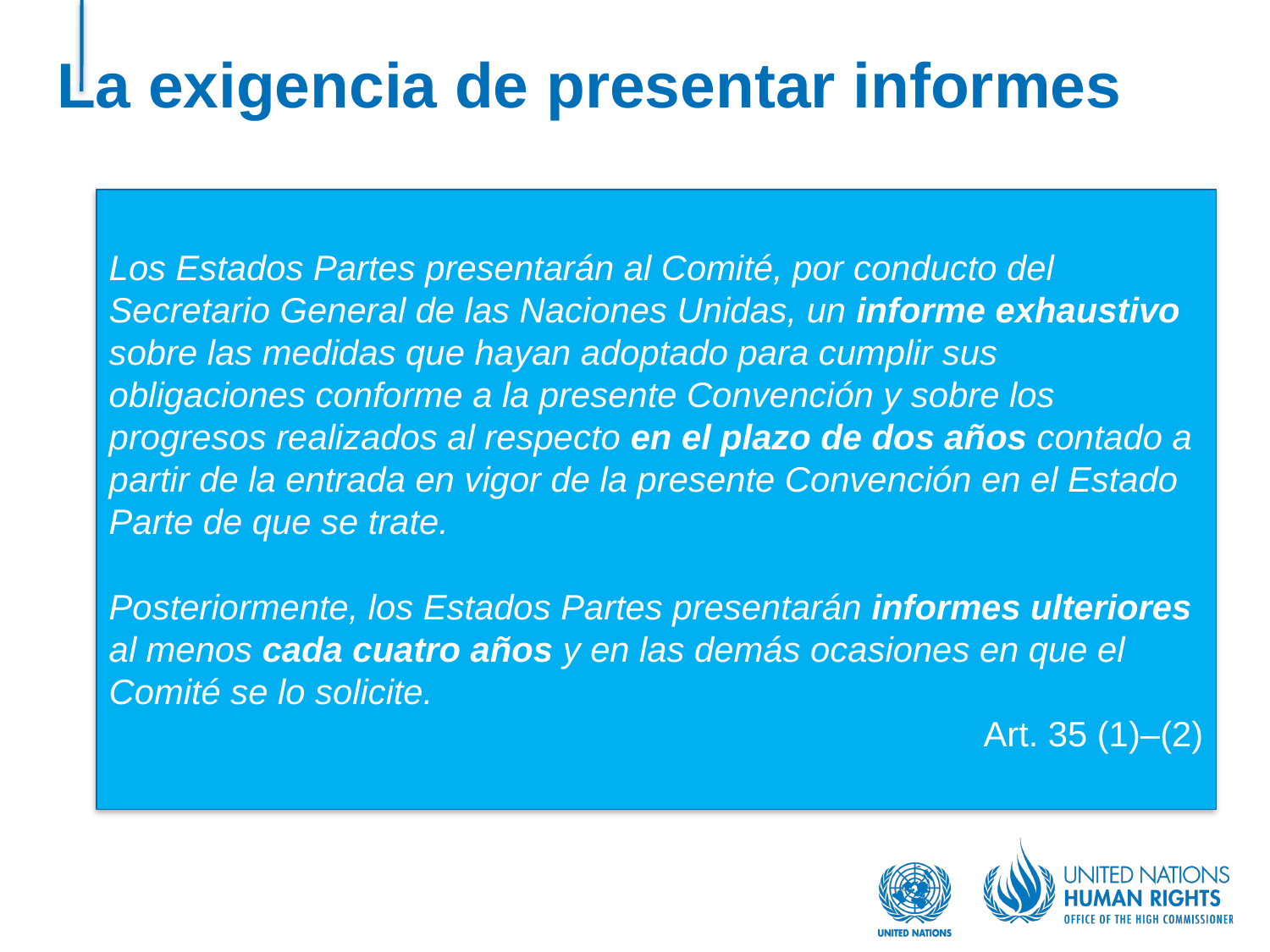

# La exigencia de presentar informes
Los Estados Partes presentarán al Comité, por conducto del Secretario General de las Naciones Unidas, un informe exhaustivo sobre las medidas que hayan adoptado para cumplir sus obligaciones conforme a la presente Convención y sobre los progresos realizados al respecto en el plazo de dos años contado a partir de la entrada en vigor de la presente Convención en el Estado Parte de que se trate.

Posteriormente, los Estados Partes presentarán informes ulteriores al menos cada cuatro años y en las demás ocasiones en que el Comité se lo solicite.
Art. 35 (1)‒(2)